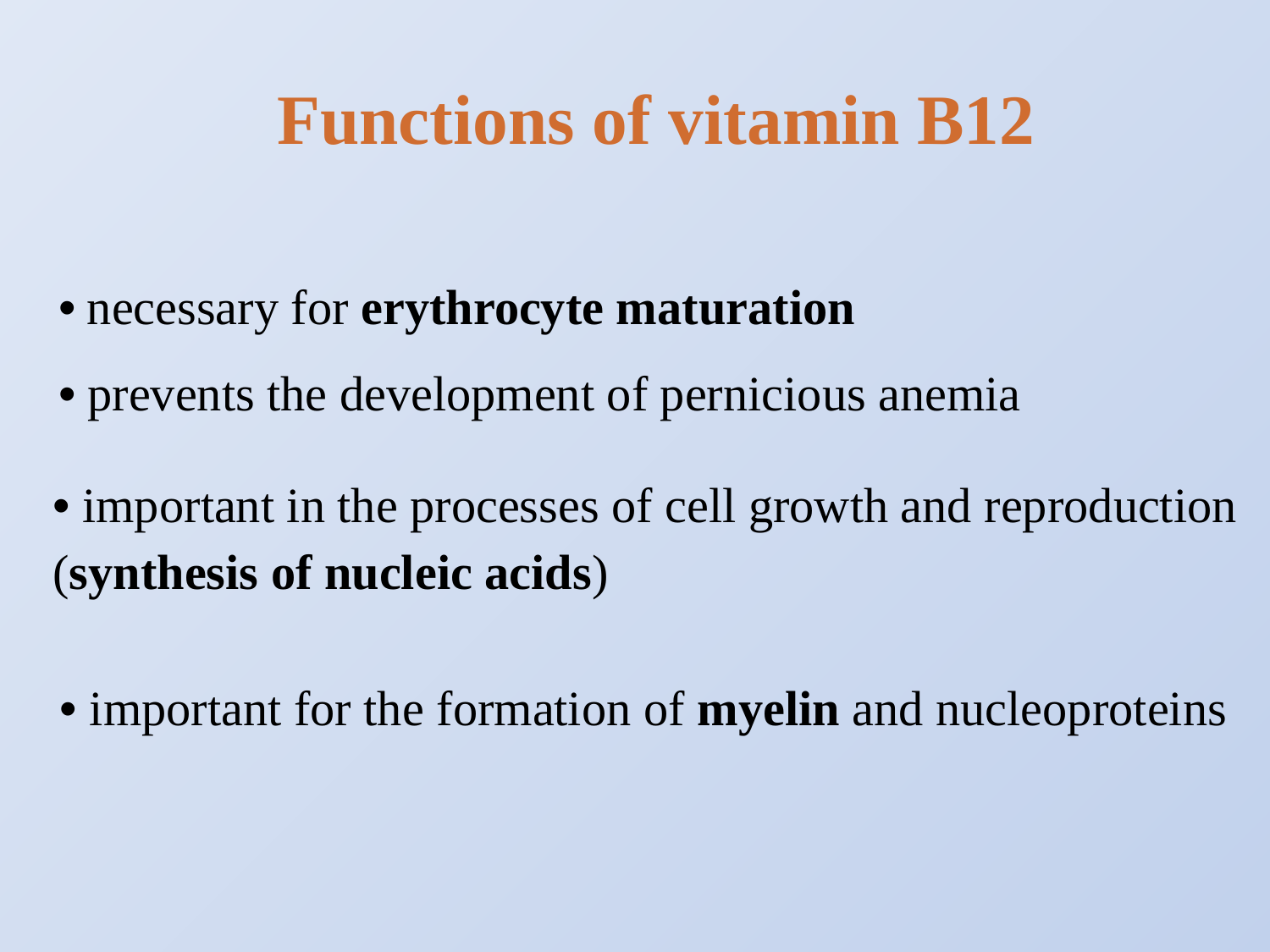

Functions of vitamin B12

• necessary for erythrocyte maturation

• prevents the development of pernicious anemia

• important in the processes of cell growth and reproduction (synthesis of nucleic acids)

• important for the formation of myelin and nucleoproteins